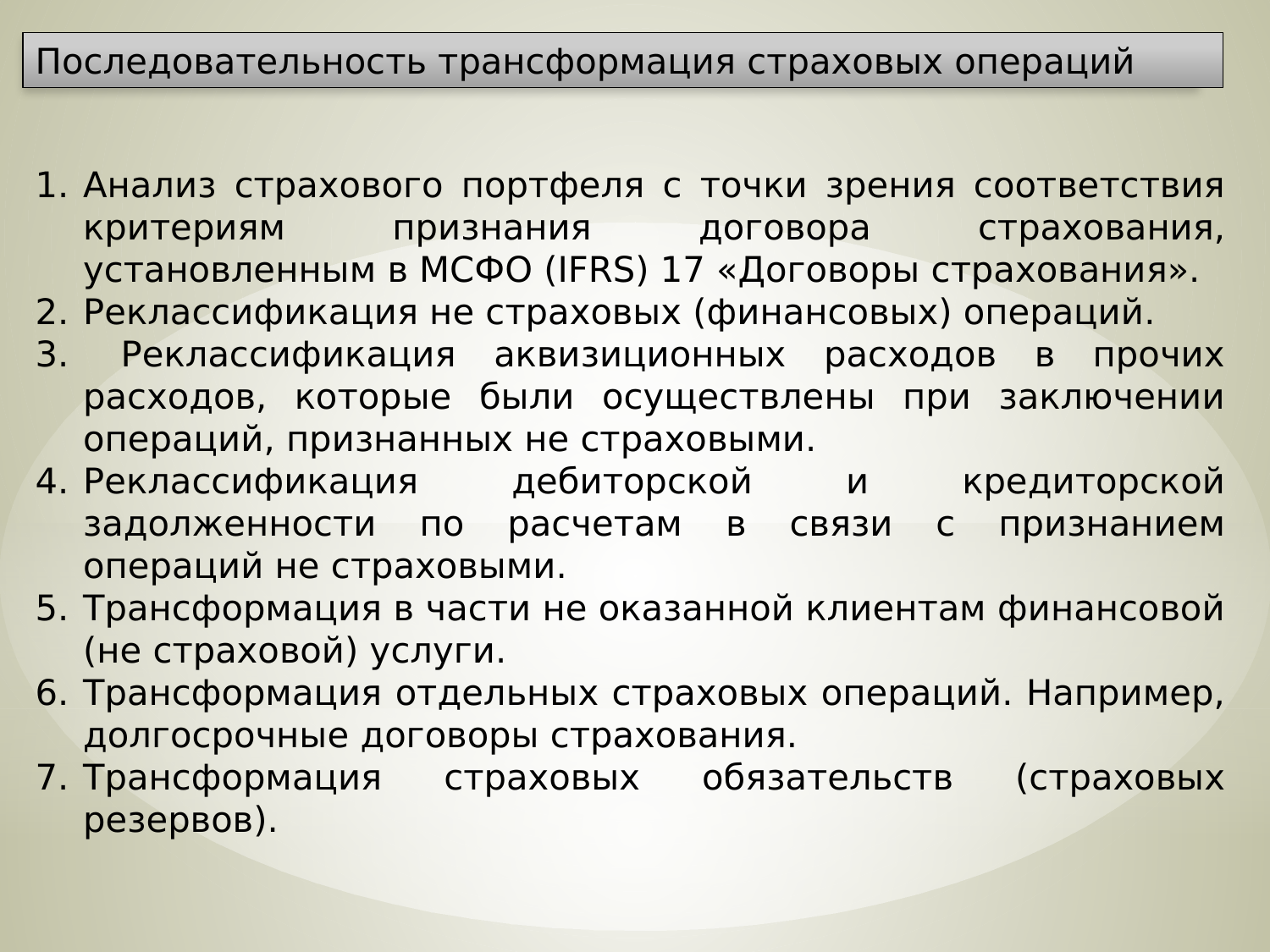

Последовательность трансформация страховых операций
Анализ страхового портфеля с точки зрения соответствия критериям признания договора страхования, установленным в МСФО (IFRS) 17 «Договоры страхования».
Реклассификация не страховых (финансовых) операций.
 Реклассификация аквизиционных расходов в прочих расходов, которые были осуществлены при заключении операций, признанных не страховыми.
Реклассификация дебиторской и кредиторской задолженности по расчетам в связи с признанием операций не страховыми.
Трансформация в части не оказанной клиентам финансовой (не страховой) услуги.
Трансформация отдельных страховых операций. Например, долгосрочные договоры страхования.
Трансформация страховых обязательств (страховых резервов).